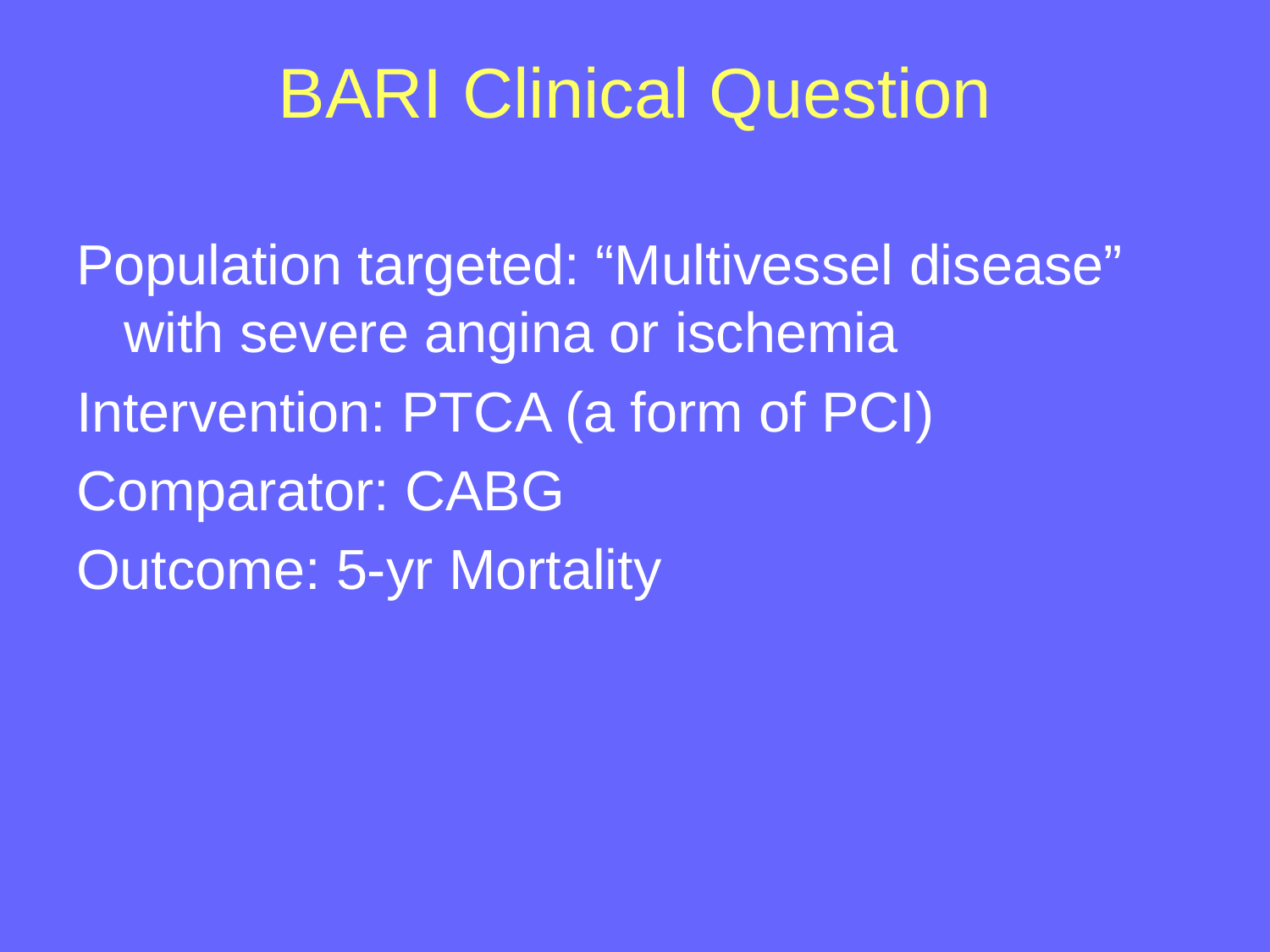

# BARI Clinical Question
Population targeted: “Multivessel disease” with severe angina or ischemia
Intervention: PTCA (a form of PCI)
Comparator: CABG
Outcome: 5-yr Mortality